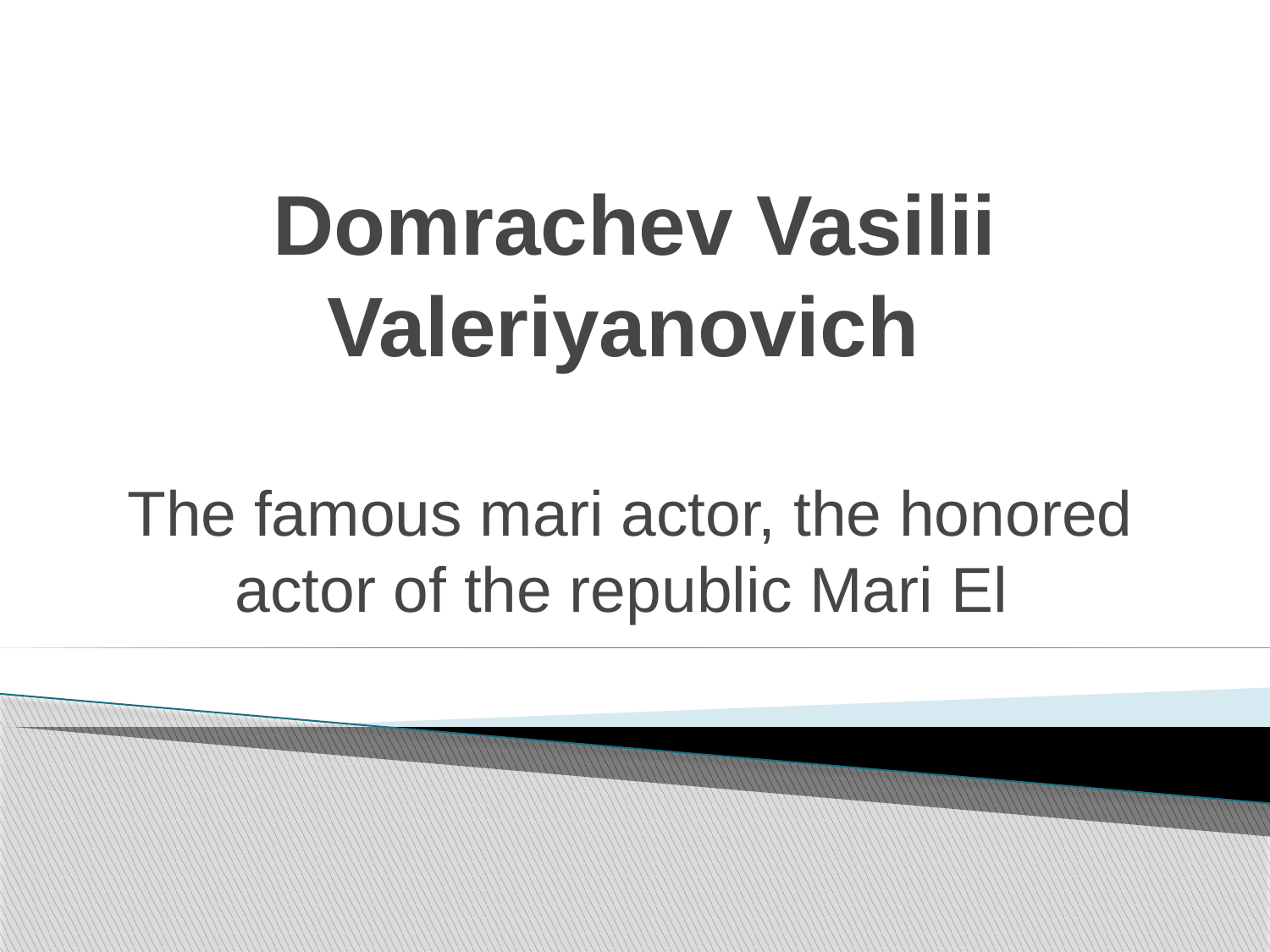

# Domrachev Vasilii Valeriyanovich
The famous mari actor, the honored actor of the republic Mari El